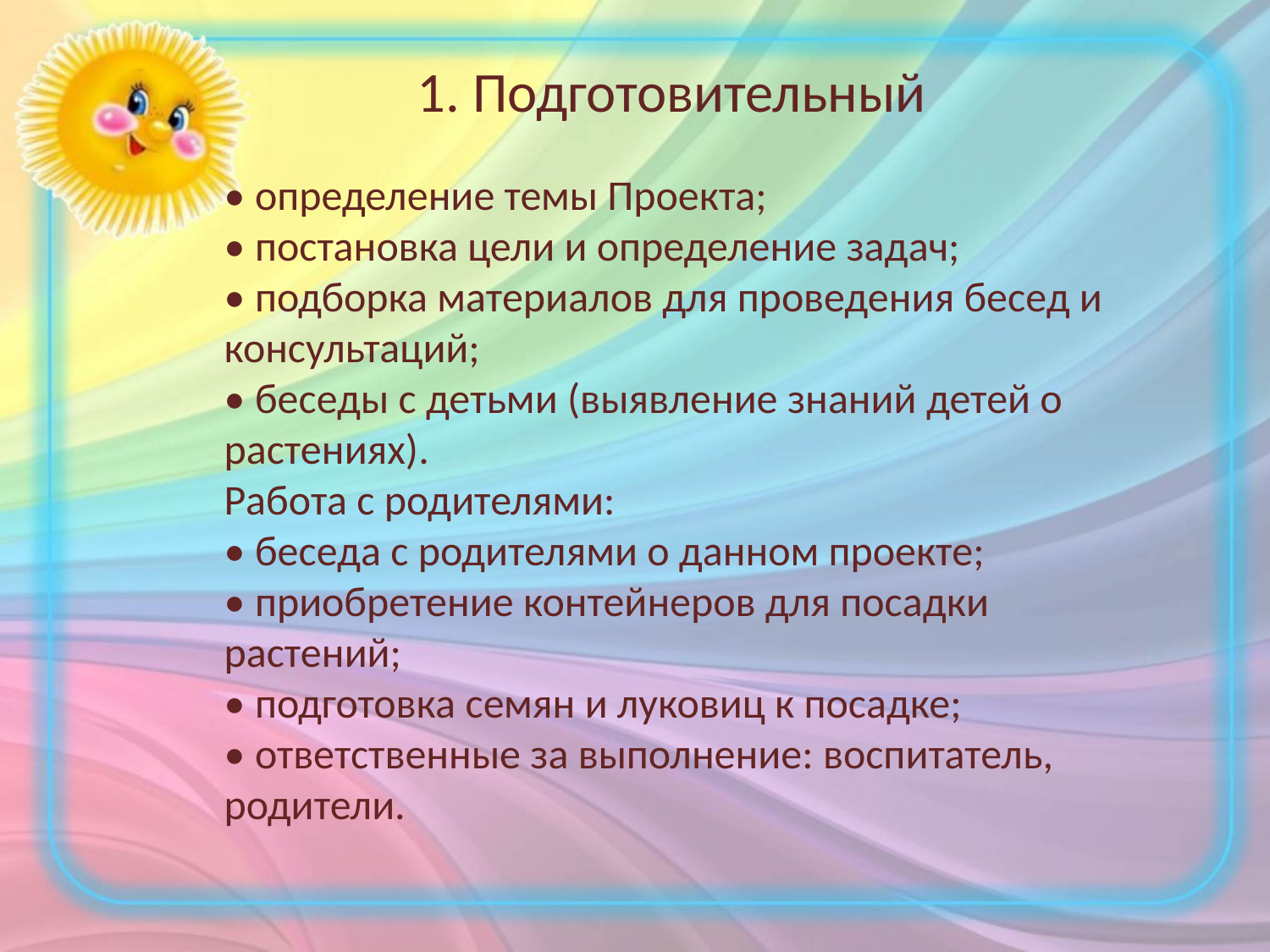

# 1. Подготовительный
• определение темы Проекта;
• постановка цели и определение задач;
• подборка материалов для проведения бесед и
консультаций;
• беседы с детьми (выявление знаний детей о
растениях).
Работа с родителями:
• беседа с родителями о данном проекте;
• приобретение контейнеров для посадки
растений;
• подготовка семян и луковиц к посадке;
• ответственные за выполнение: воспитатель,
родители.